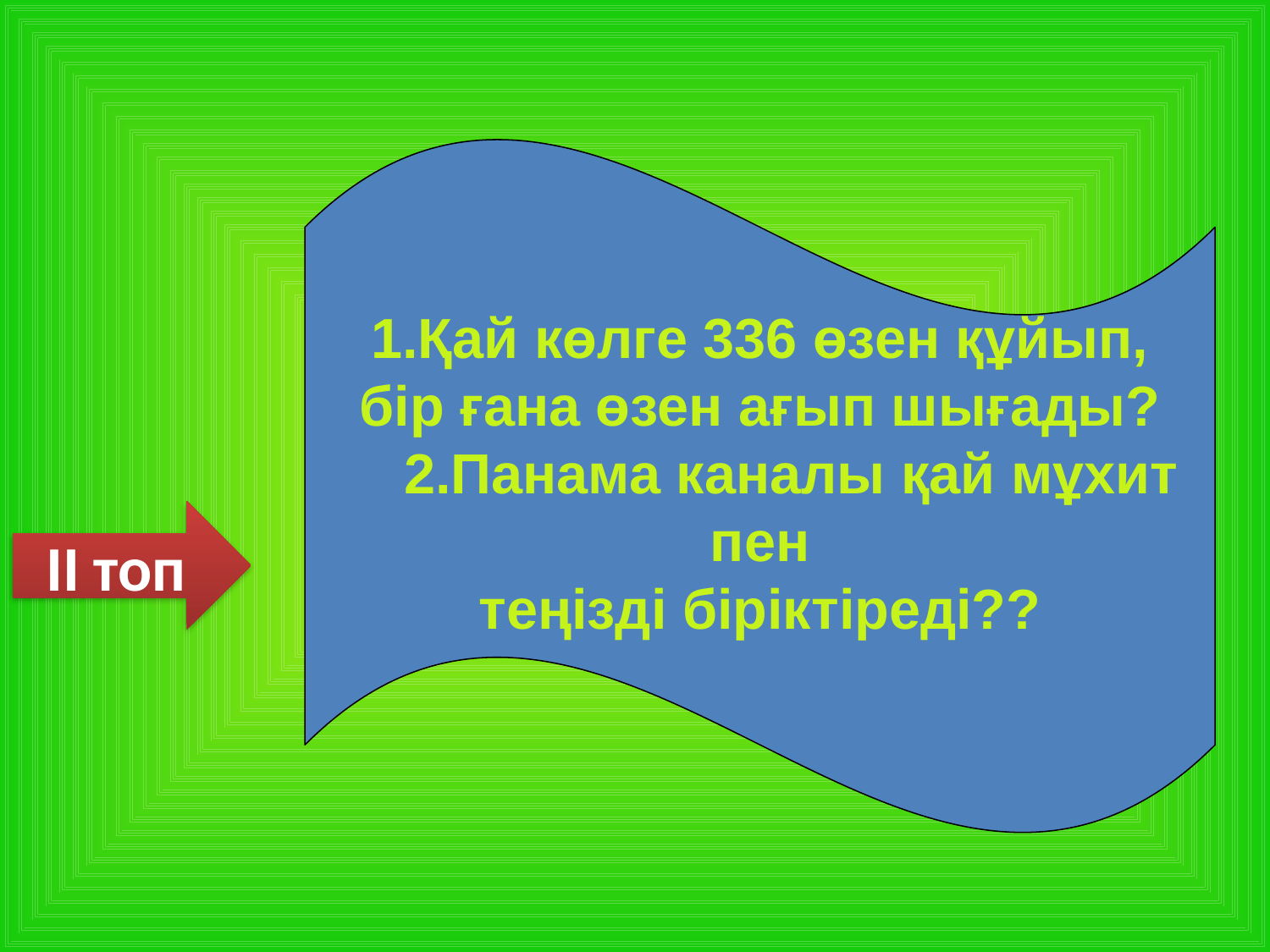

1.Қай көлге 336 өзен құйып,
бір ғана өзен ағып шығады?
    2.Панама каналы қай мұхит
 пен
теңізді біріктіреді??

ІІ топ